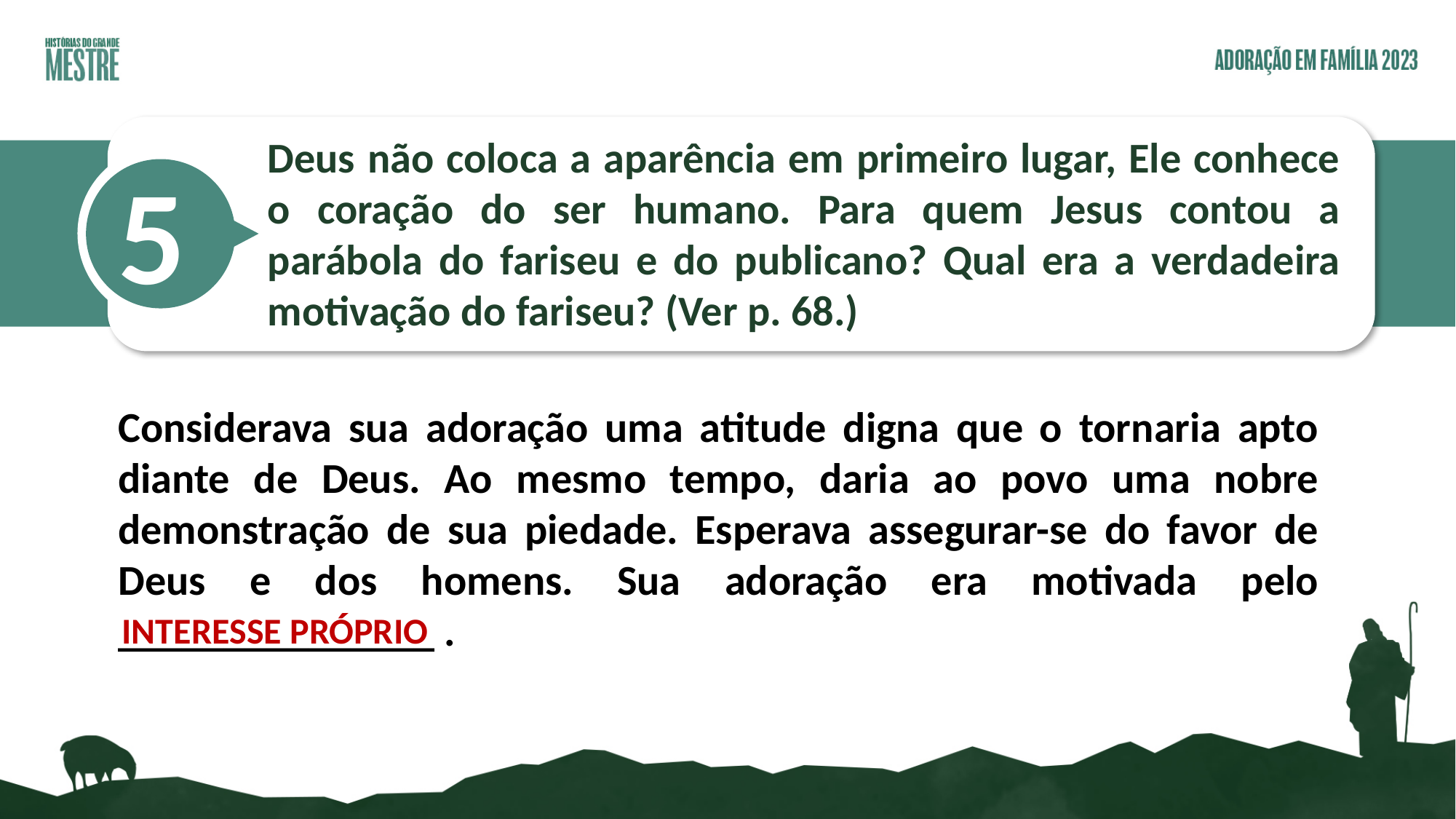

Deus não coloca a aparência em primeiro lugar, Ele conhece o coração do ser humano. Para quem Jesus contou a parábola do fariseu e do publicano? Qual era a verdadeira motivação do fariseu? (Ver p. 68.)
5
Considerava sua adoração uma atitude digna que o tornaria apto diante de Deus. Ao mesmo tempo, daria ao povo uma nobre demonstração de sua piedade. Esperava assegurar-se do favor de Deus e dos homens. Sua adoração era motivada pelo _______________ .
INTERESSE PRÓPRIO